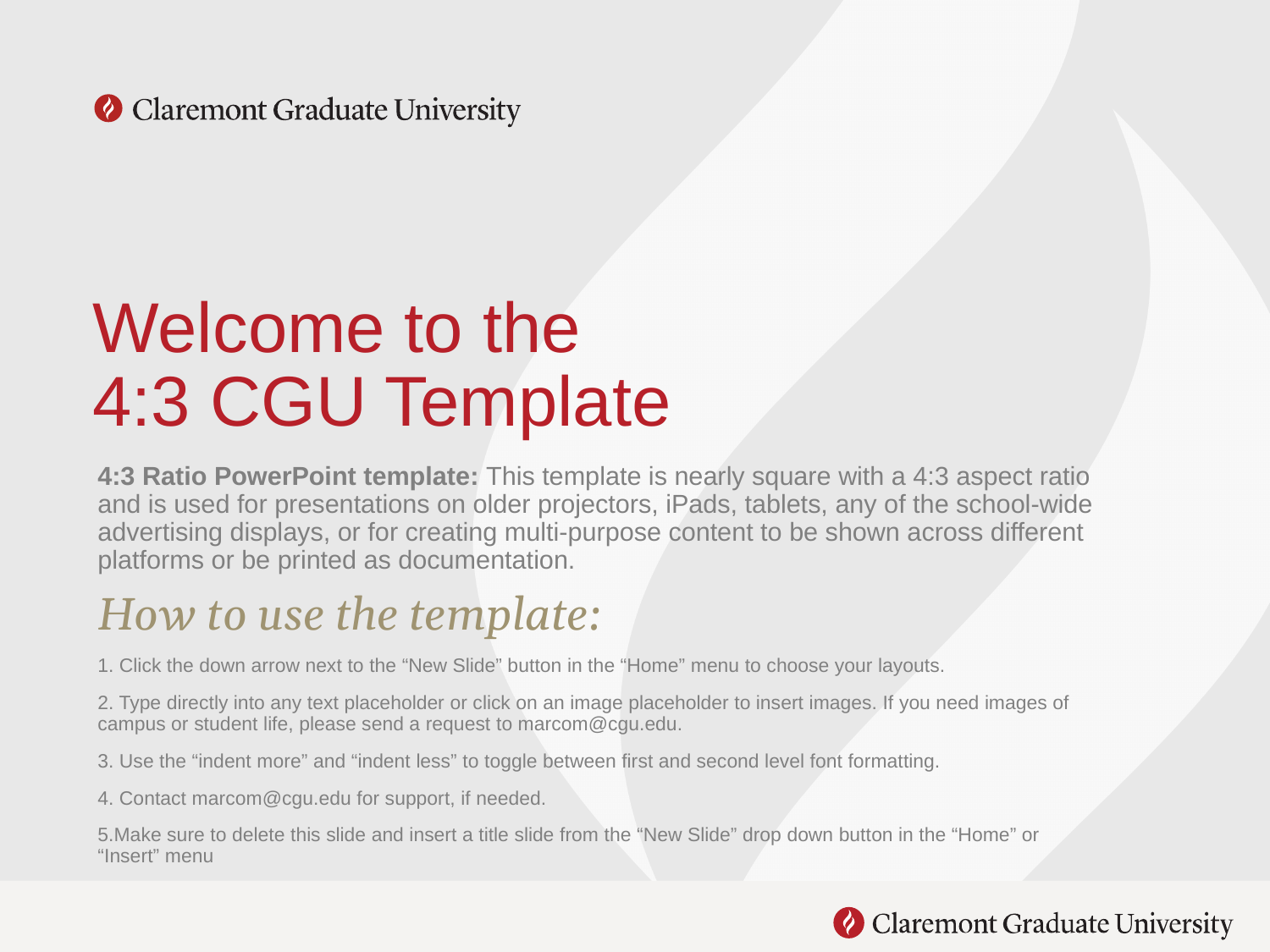

# Welcome to the 4:3 CGU Template
4:3 Ratio PowerPoint template: This template is nearly square with a 4:3 aspect ratio and is used for presentations on older projectors, iPads, tablets, any of the school-wide advertising displays, or for creating multi-purpose content to be shown across different platforms or be printed as documentation.
How to use the template:
1. Click the down arrow next to the “New Slide” button in the “Home” menu to choose your layouts.
2. Type directly into any text placeholder or click on an image placeholder to insert images. If you need images of campus or student life, please send a request to marcom@cgu.edu.
3. Use the “indent more” and “indent less” to toggle between first and second level font formatting.
4. Contact marcom@cgu.edu for support, if needed.
5.Make sure to delete this slide and insert a title slide from the “New Slide” drop down button in the “Home” or “Insert” menu